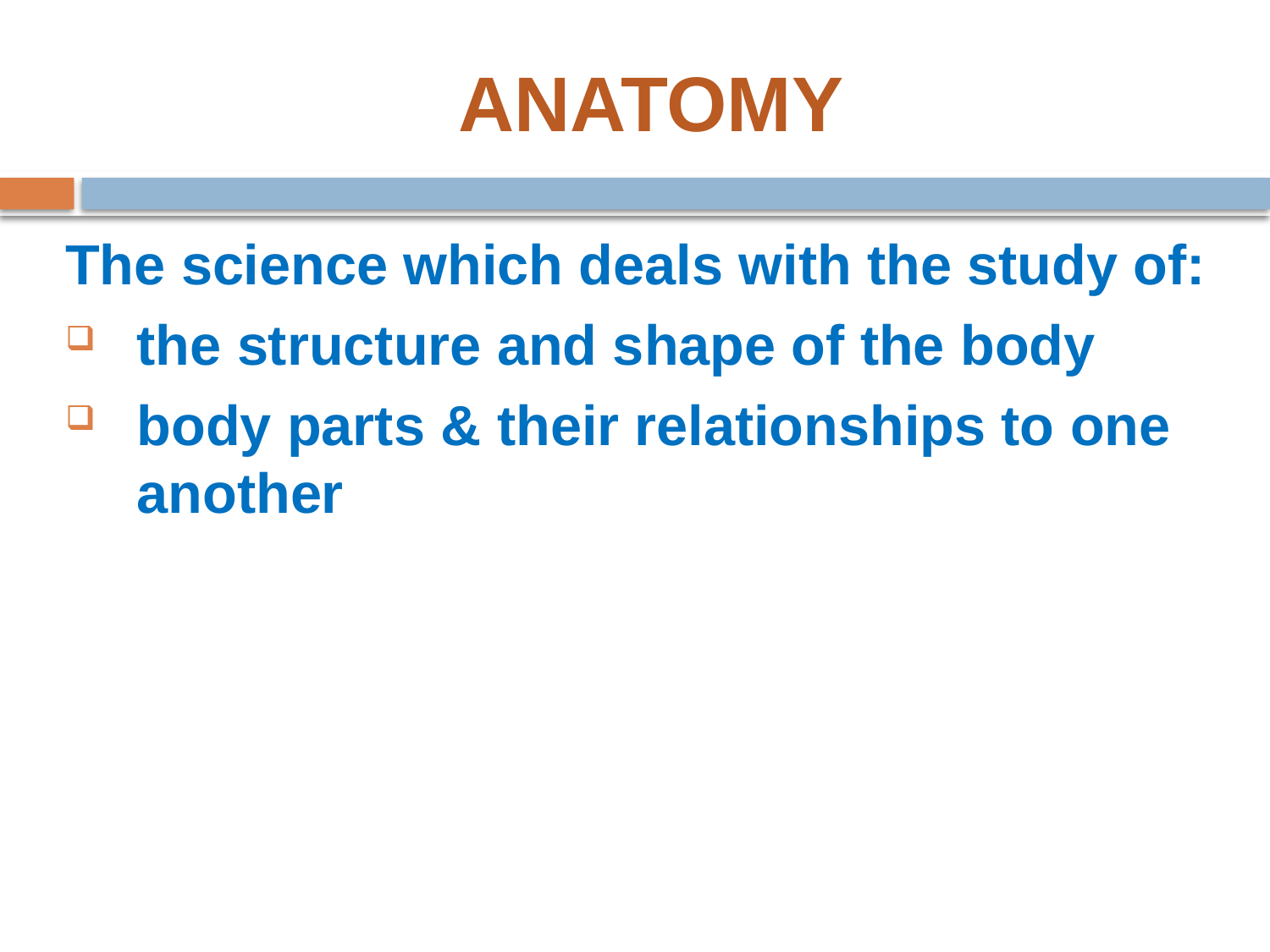

# ANATOMY
The science which deals with the study of:
the structure and shape of the body
body parts & their relationships to one another